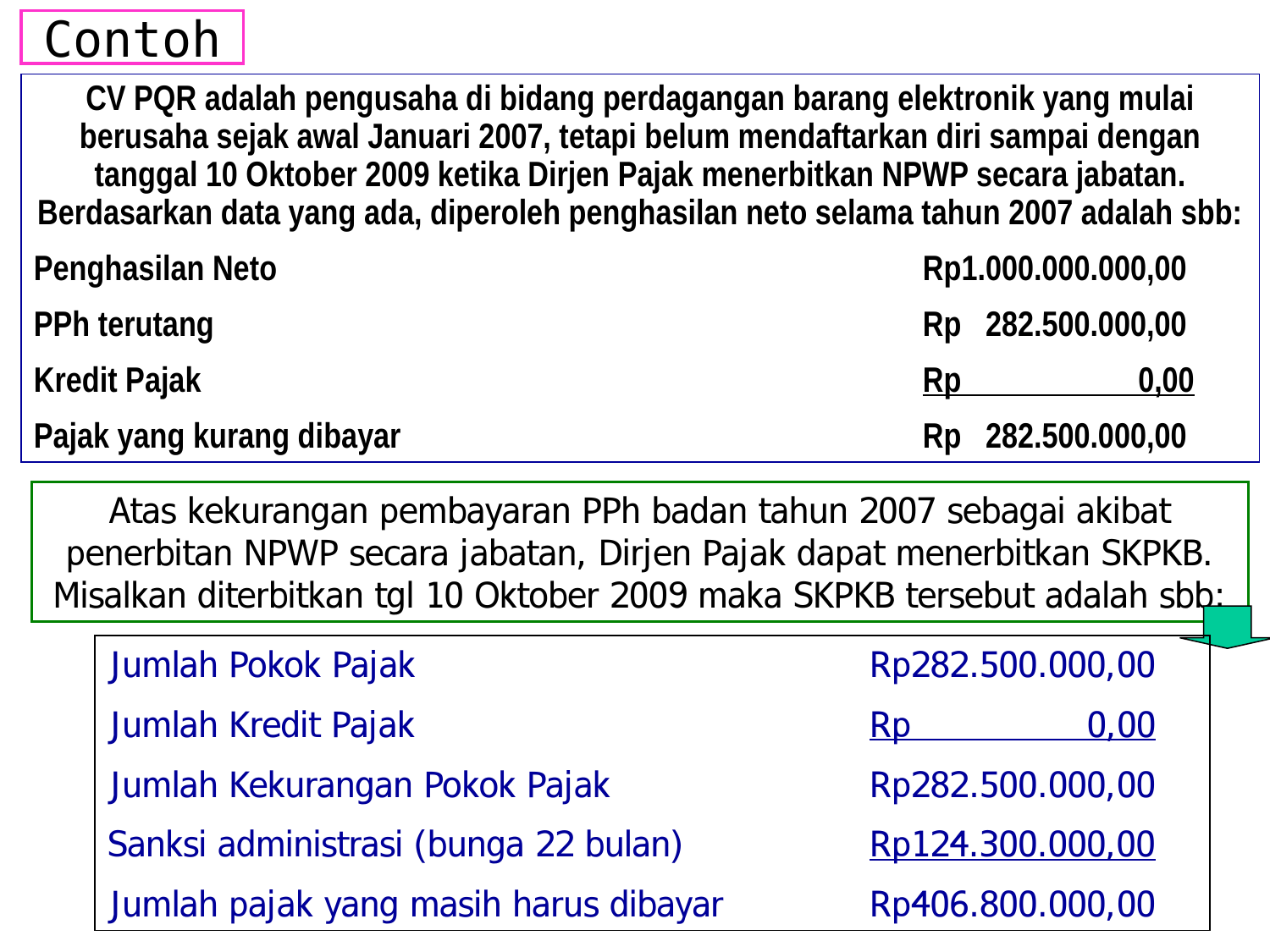

# Contoh
CV PQR adalah pengusaha di bidang perdagangan barang elektronik yang mulai berusaha sejak awal Januari 2007, tetapi belum mendaftarkan diri sampai dengan tanggal 10 Oktober 2009 ketika Dirjen Pajak menerbitkan NPWP secara jabatan. Berdasarkan data yang ada, diperoleh penghasilan neto selama tahun 2007 adalah sbb:
Penghasilan Neto						Rp1.000.000.000,00
PPh terutang						Rp   282.500.000,00
Kredit Pajak						Rp                      0,00
Pajak yang kurang dibayar					Rp   282.500.000,00
Atas kekurangan pembayaran PPh badan tahun 2007 sebagai akibat penerbitan NPWP secara jabatan, Dirjen Pajak dapat menerbitkan SKPKB. Misalkan diterbitkan tgl 10 Oktober 2009 maka SKPKB tersebut adalah sbb:

Jumlah Pokok Pajak				Rp282.500.000,00
Jumlah Kredit Pajak				Rp                0,00
Jumlah Kekurangan Pokok Pajak			Rp282.500.000,00
Sanksi administrasi (bunga 22 bulan)		Rp124.300.000,00
Jumlah pajak yang masih harus dibayar		Rp406.800.000,00